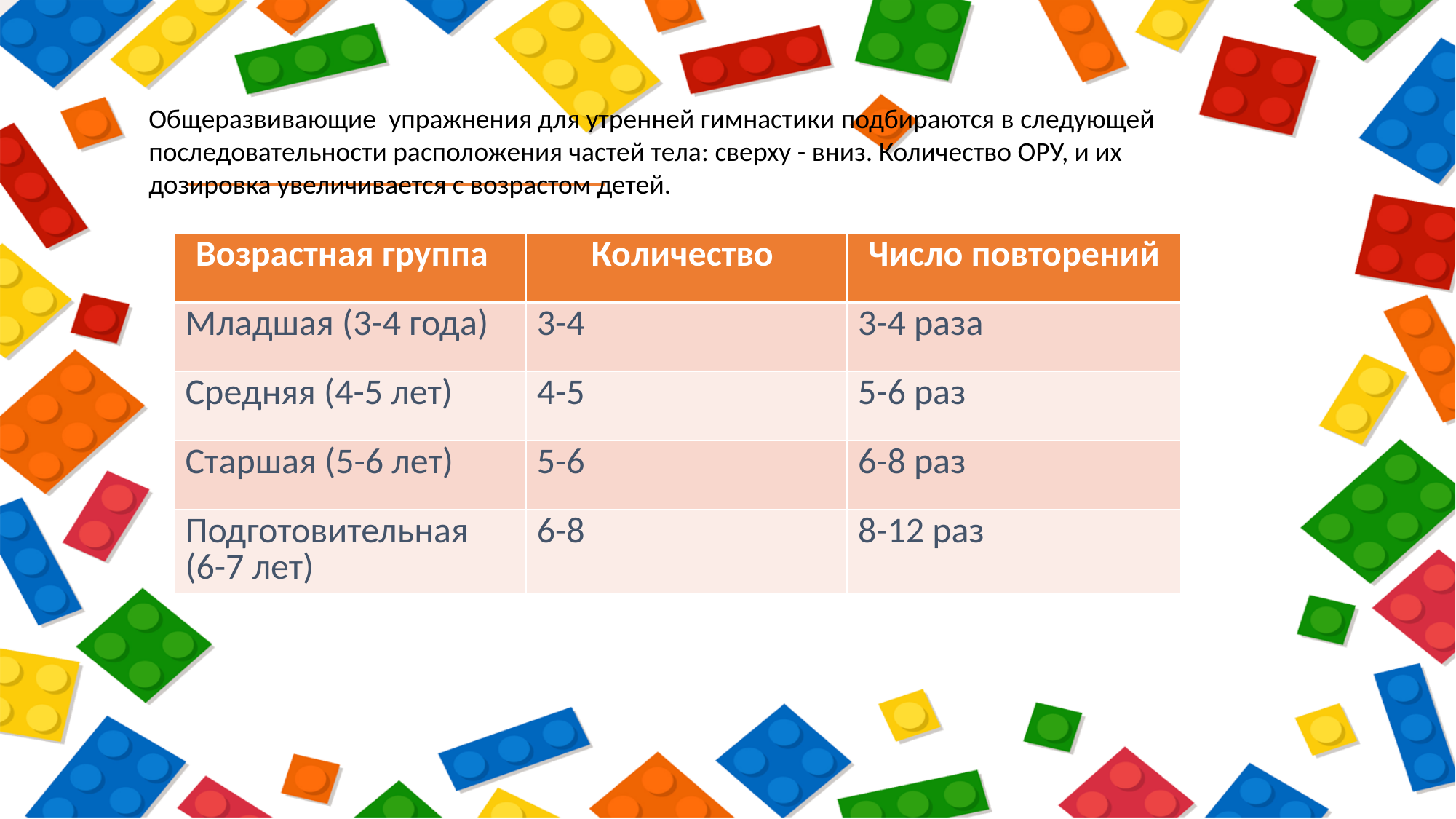

#
Общеразвивающие  упражнения для утренней гимнастики подбираются в следующей последовательности расположения частей тела: сверху - вниз. Количество ОРУ, и их дозировка увеличивается с возрастом детей.
| Возрастная группа | Количество | Число повторений |
| --- | --- | --- |
| Младшая (3-4 года) | 3-4 | 3-4 раза |
| Средняя (4-5 лет) | 4-5 | 5-6 раз |
| Старшая (5-6 лет) | 5-6 | 6-8 раз |
| Подготовительная (6-7 лет) | 6-8 | 8-12 раз |